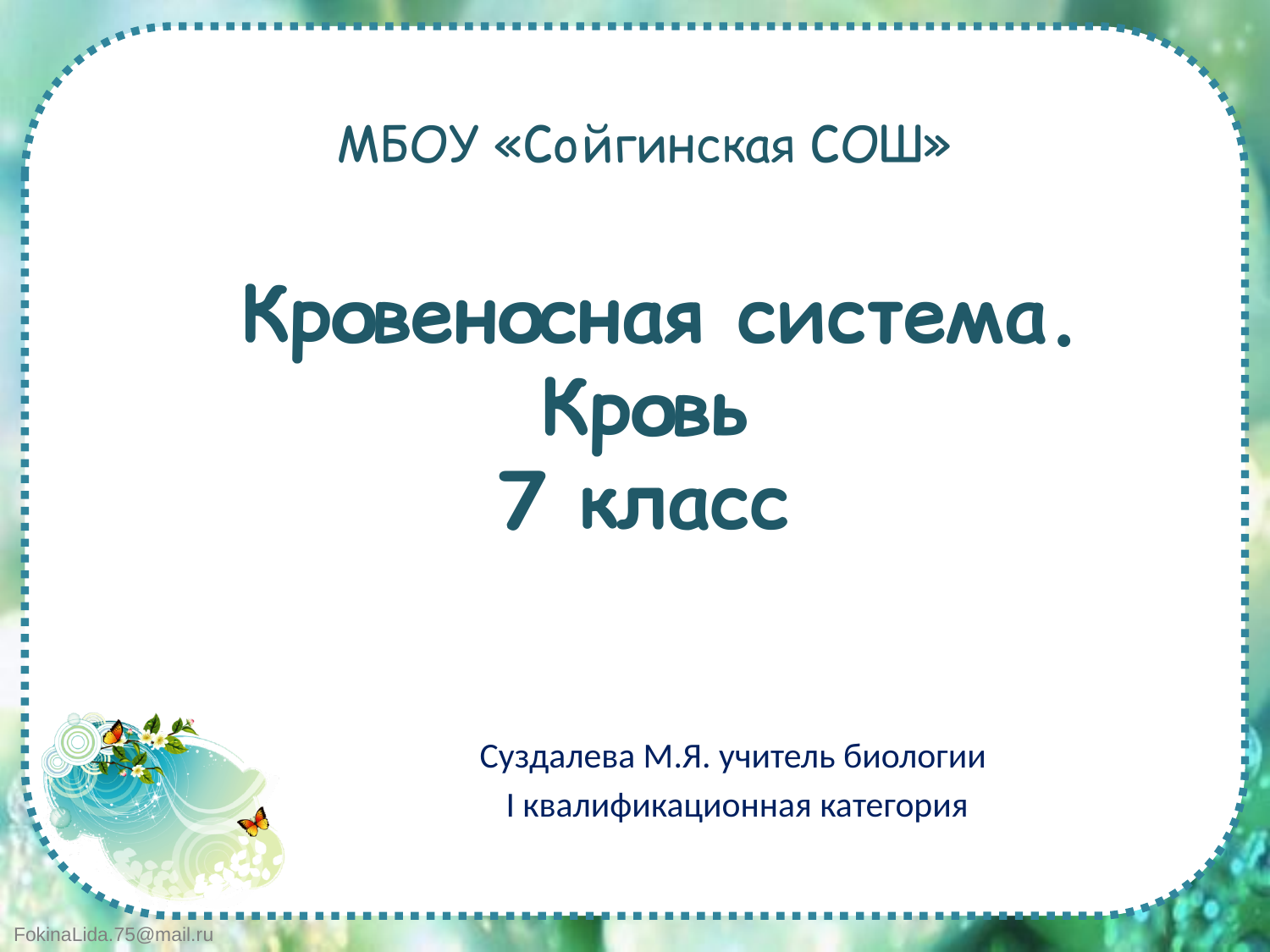

# МБОУ «Сойгинская СОШ» Кровеносная система. Кровь 7 класс
Суздалева М.Я. учитель биологии
I квалификационная категория